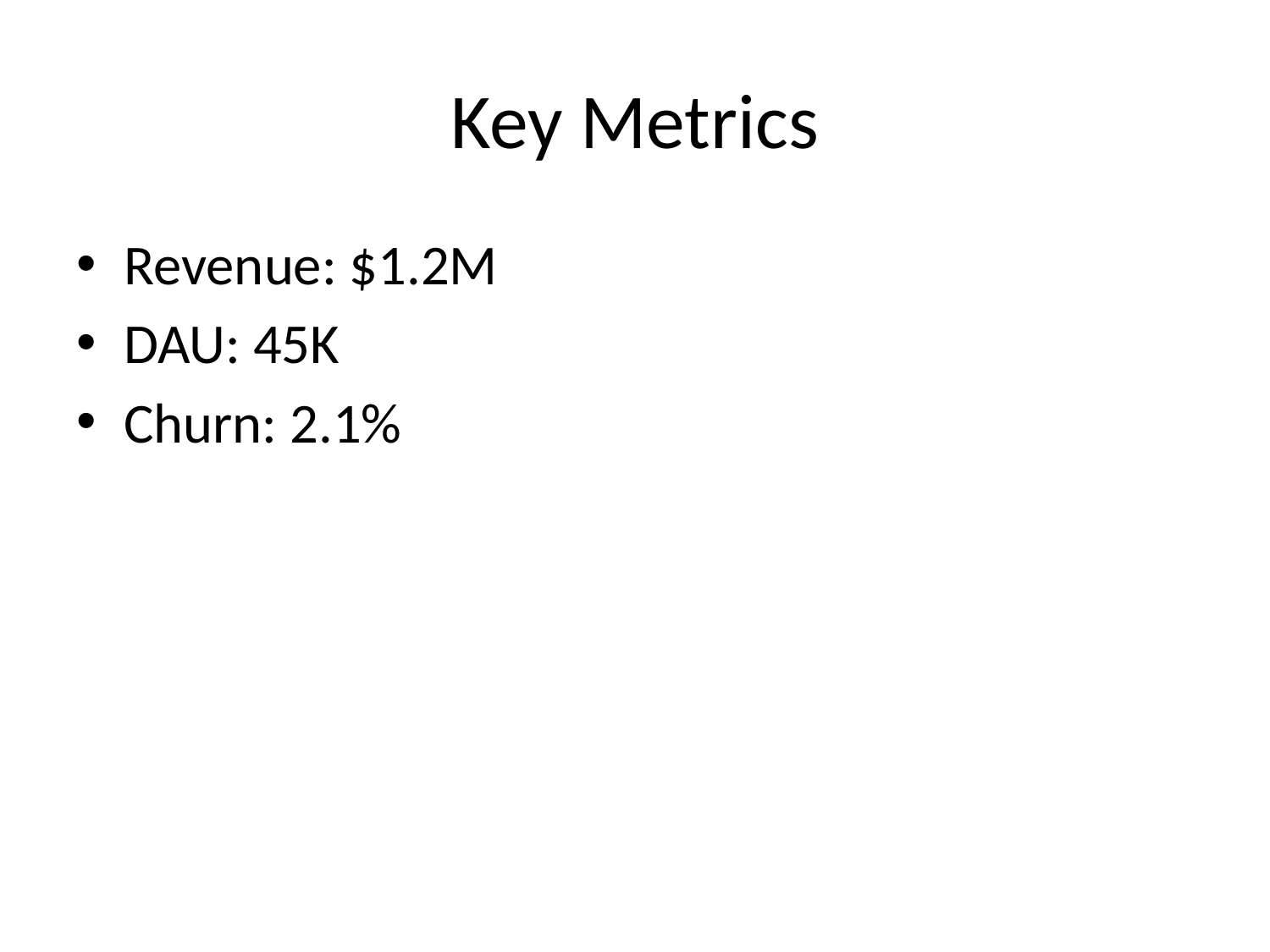

# Key Metrics
Revenue: $1.2M
DAU: 45K
Churn: 2.1%